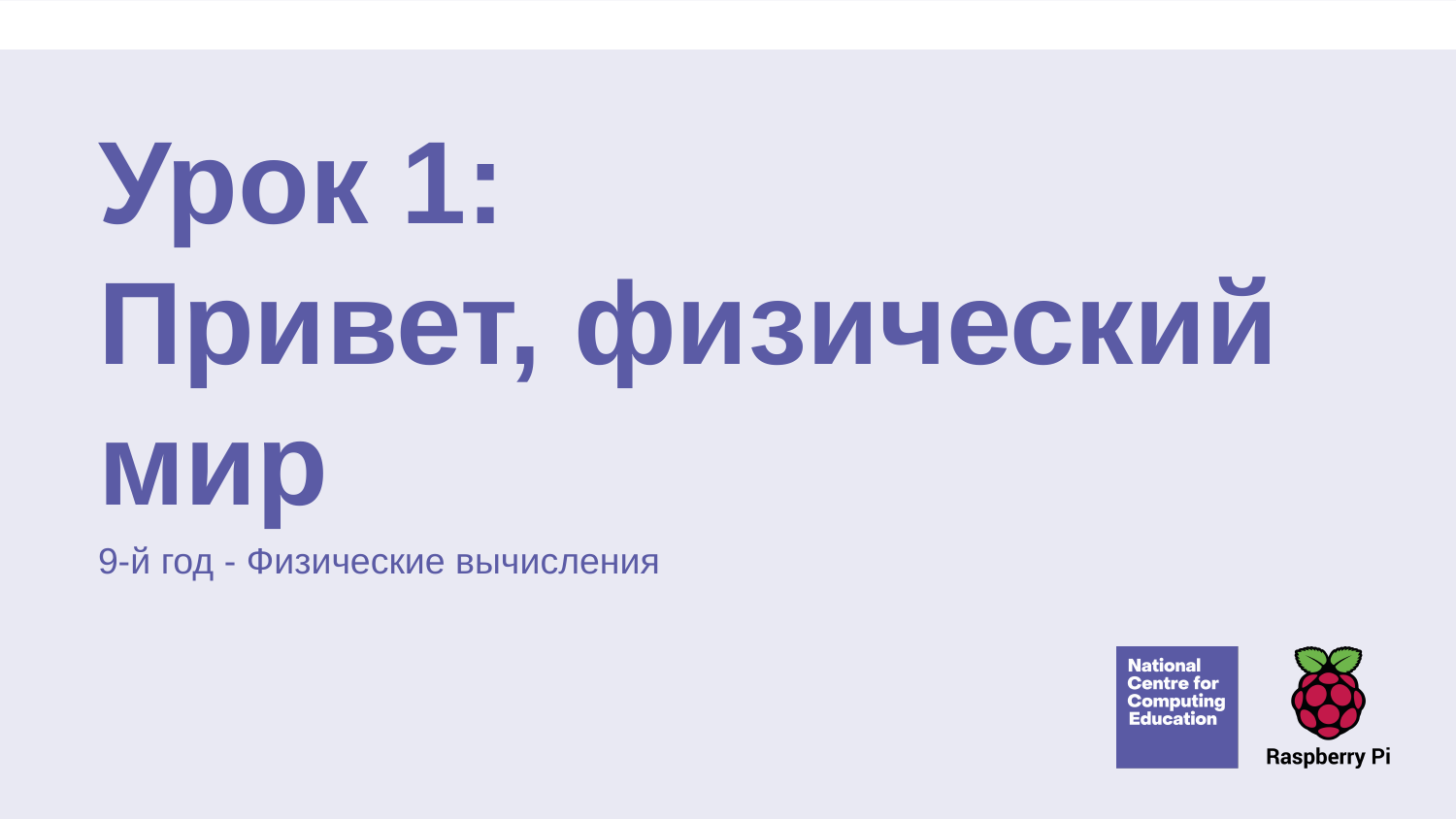

# Урок 1:
Привет, физический мир

9-й год - Физические вычисления